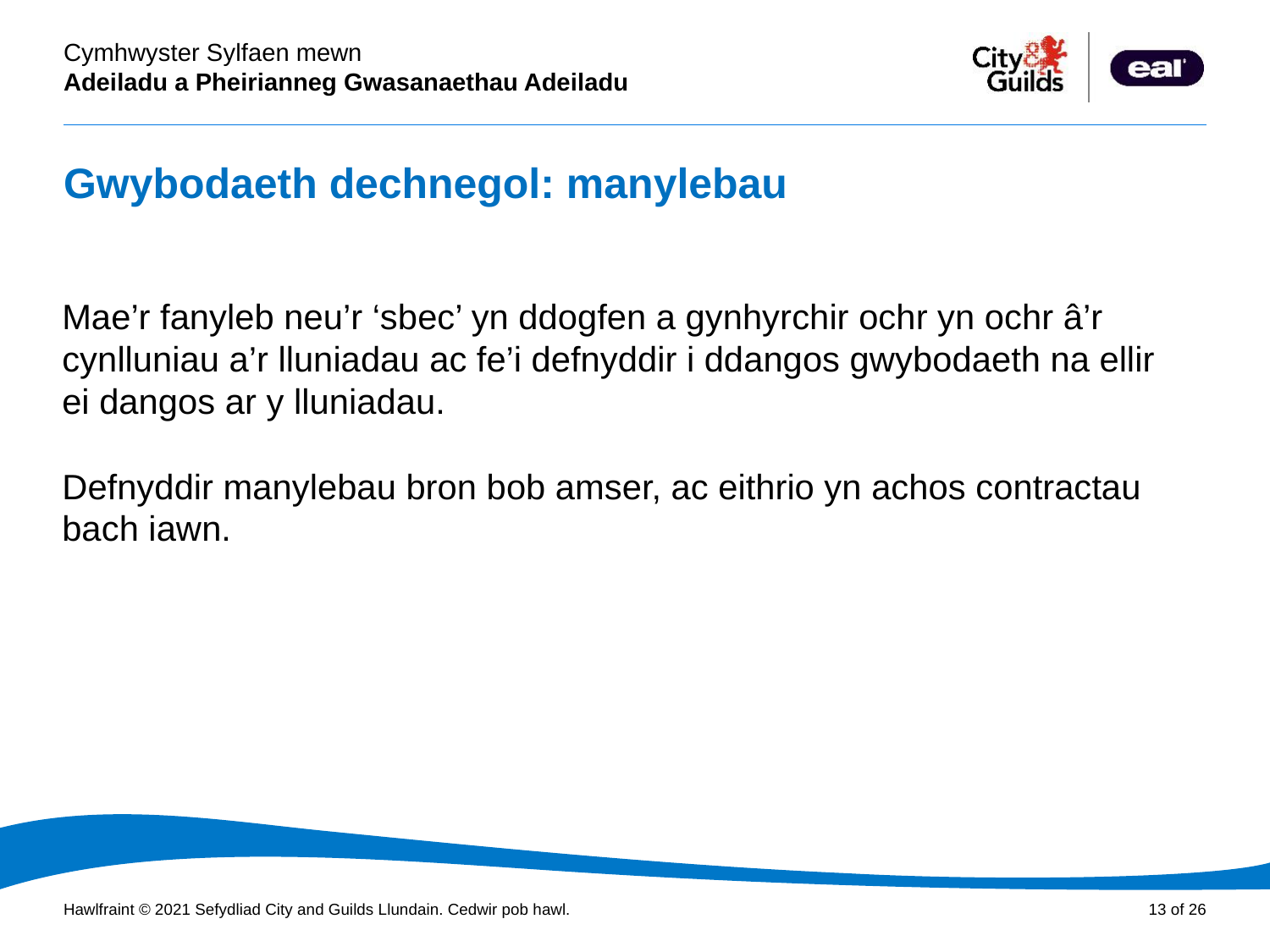

# Gwybodaeth dechnegol: manylebau

Cyflwyniad PowerPoint

Mae’r fanyleb neu’r ‘sbec’ yn ddogfen a gynhyrchir ochr yn ochr â’r cynlluniau a’r lluniadau ac fe’i defnyddir i ddangos gwybodaeth na ellir ei dangos ar y lluniadau.

Defnyddir manylebau bron bob amser, ac eithrio yn achos contractau bach iawn.